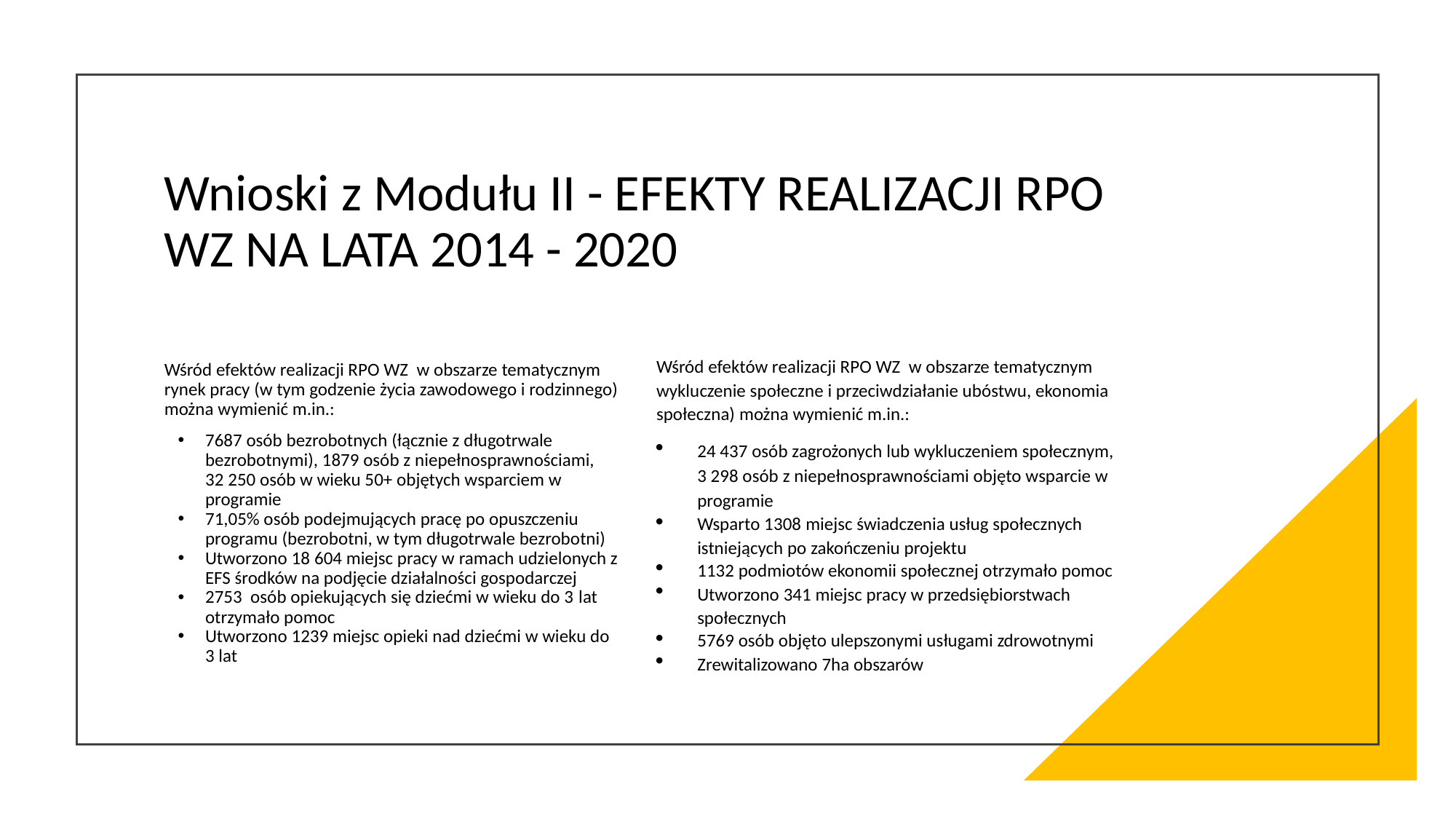

# Wnioski z Modułu II - EFEKTY REALIZACJI RPO WZ NA LATA 2014 - 2020

Wśród efektów realizacji RPO WZ  w obszarze tematycznym wykluczenie społeczne i przeciwdziałanie ubóstwu, ekonomia społeczna) można wymienić m.in.:
24 437 osób zagrożonych lub wykluczeniem społecznym, 3 298 osób z niepełnosprawnościami objęto wsparcie w programie
Wsparto 1308 miejsc świadczenia usług społecznych istniejących po zakończeniu projektu
1132 podmiotów ekonomii społecznej otrzymało pomoc
Utworzono 341 miejsc pracy w przedsiębiorstwach społecznych
5769 osób objęto ulepszonymi usługami zdrowotnymi
Zrewitalizowano 7ha obszarów
Wśród efektów realizacji RPO WZ  w obszarze tematycznym rynek pracy (w tym godzenie życia zawodowego i rodzinnego) można wymienić m.in.:
7687 osób bezrobotnych (łącznie z długotrwale bezrobotnymi), 1879 osób z niepełnosprawnościami, 32 250 osób w wieku 50+ objętych wsparciem w programie
71,05% osób podejmujących pracę po opuszczeniu programu (bezrobotni, w tym długotrwale bezrobotni)
Utworzono 18 604 miejsc pracy w ramach udzielonych z EFS środków na podjęcie działalności gospodarczej
2753  osób opiekujących się dziećmi w wieku do 3 lat otrzymało pomoc
Utworzono 1239 miejsc opieki nad dziećmi w wieku do 3 lat